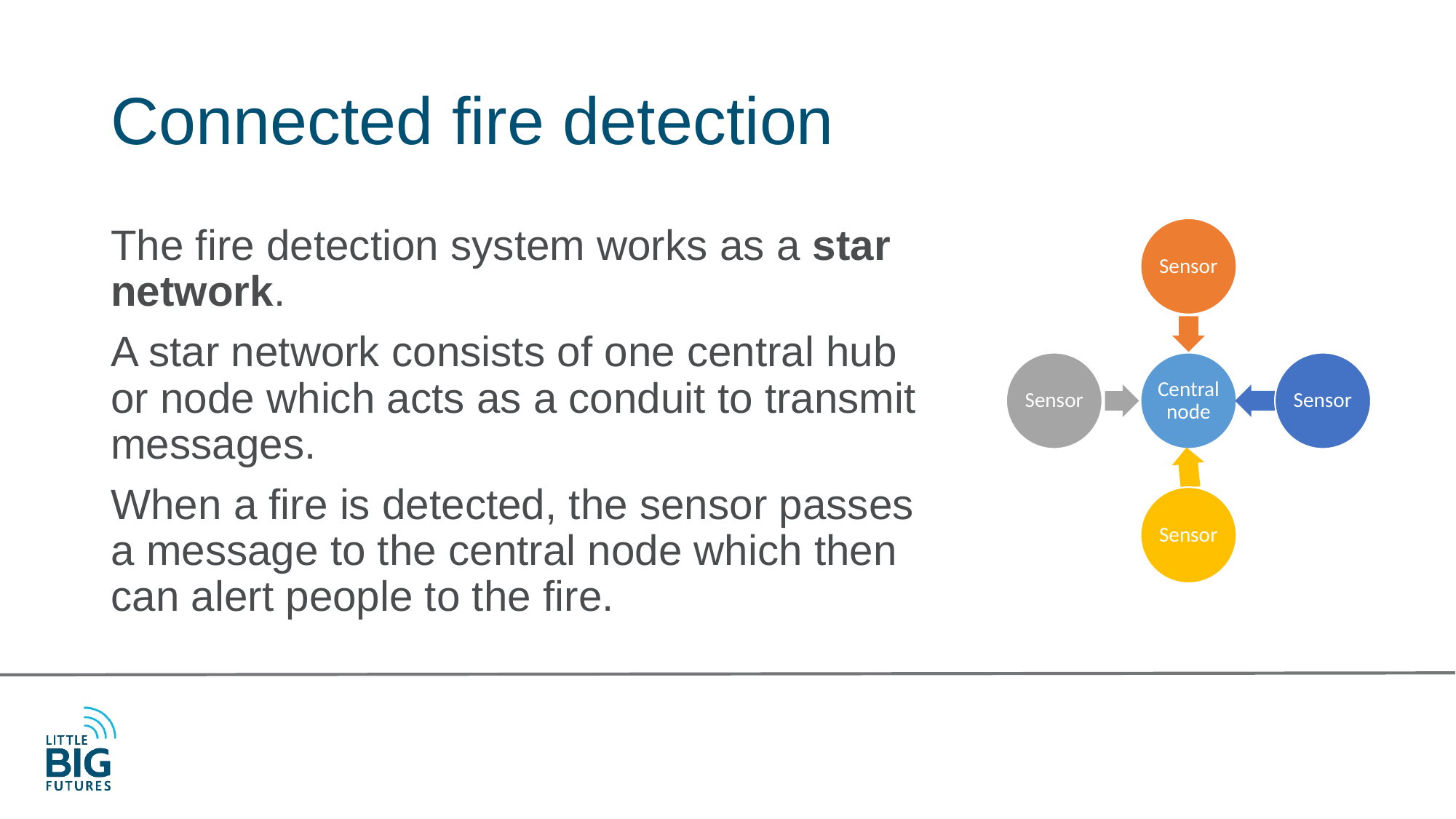

# Connected fire detection
The fire detection system works as a star network.
A star network consists of one central hub or node which acts as a conduit to transmit messages.
When a fire is detected, the sensor passes a message to the central node which then can alert people to the fire.
Central node

Sensor

Sensor

Sensor

Sensor